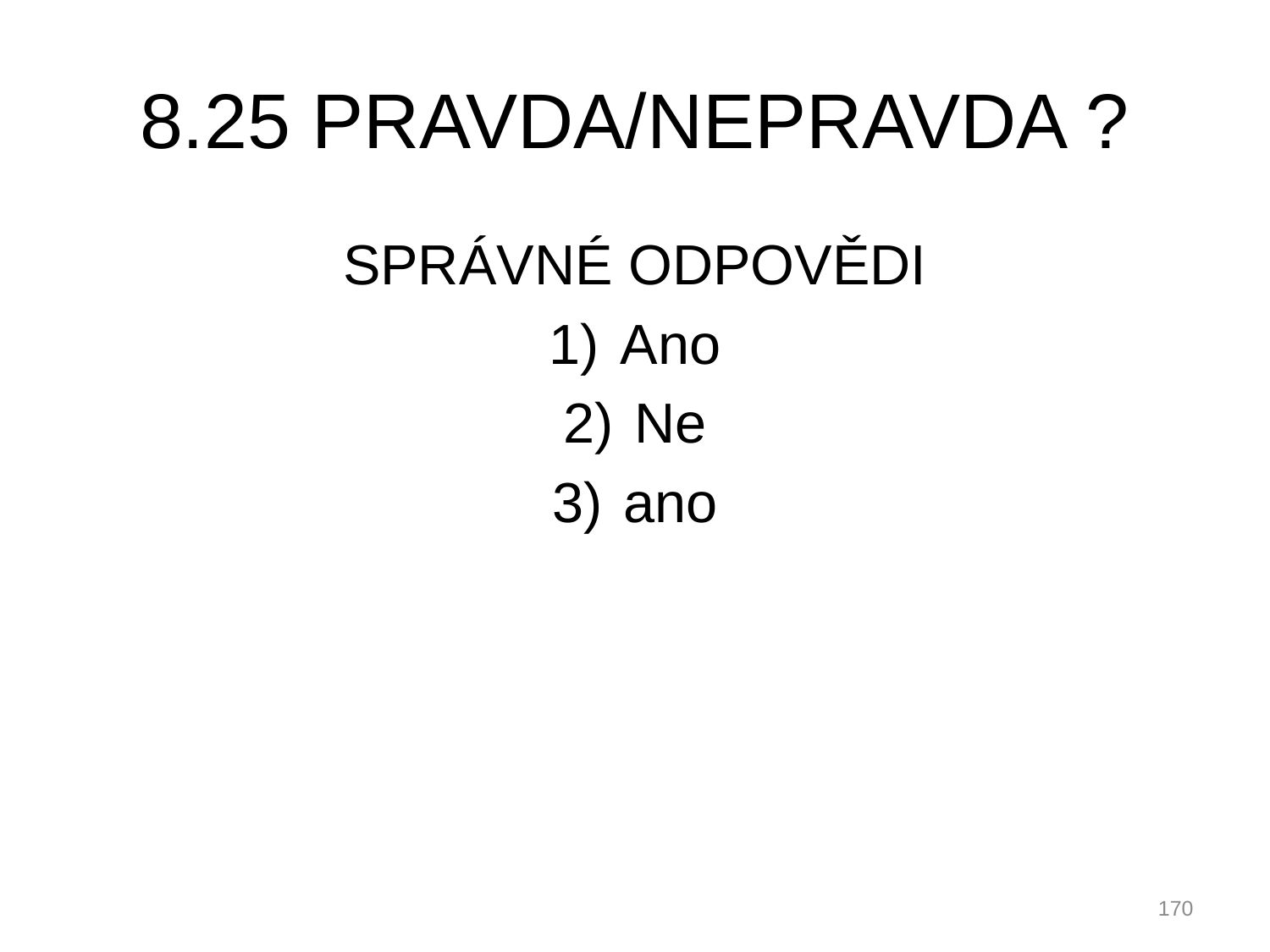

# 8.25 PRAVDA/NEPRAVDA ?
SPRÁVNÉ ODPOVĚDI
Ano
Ne
ano
170